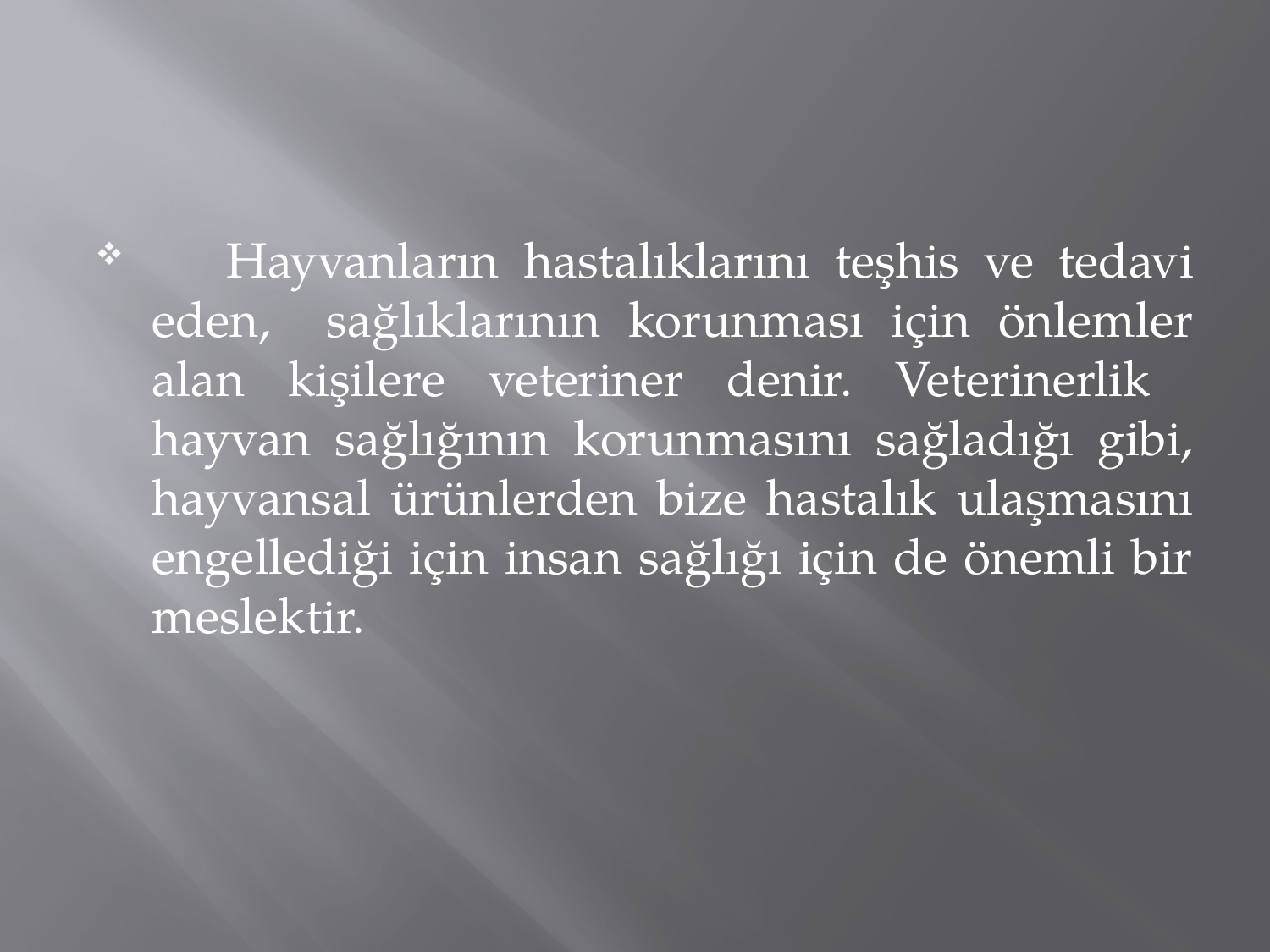

Hayvanların hastalıklarını teşhis ve tedavi eden,  sağlıklarının korunması için önlemler alan kişilere veteriner denir. Veterinerlik  hayvan sağlığının korunmasını sağladığı gibi, hayvansal ürünlerden bize hastalık ulaşmasını engellediği için insan sağlığı için de önemli bir meslektir.